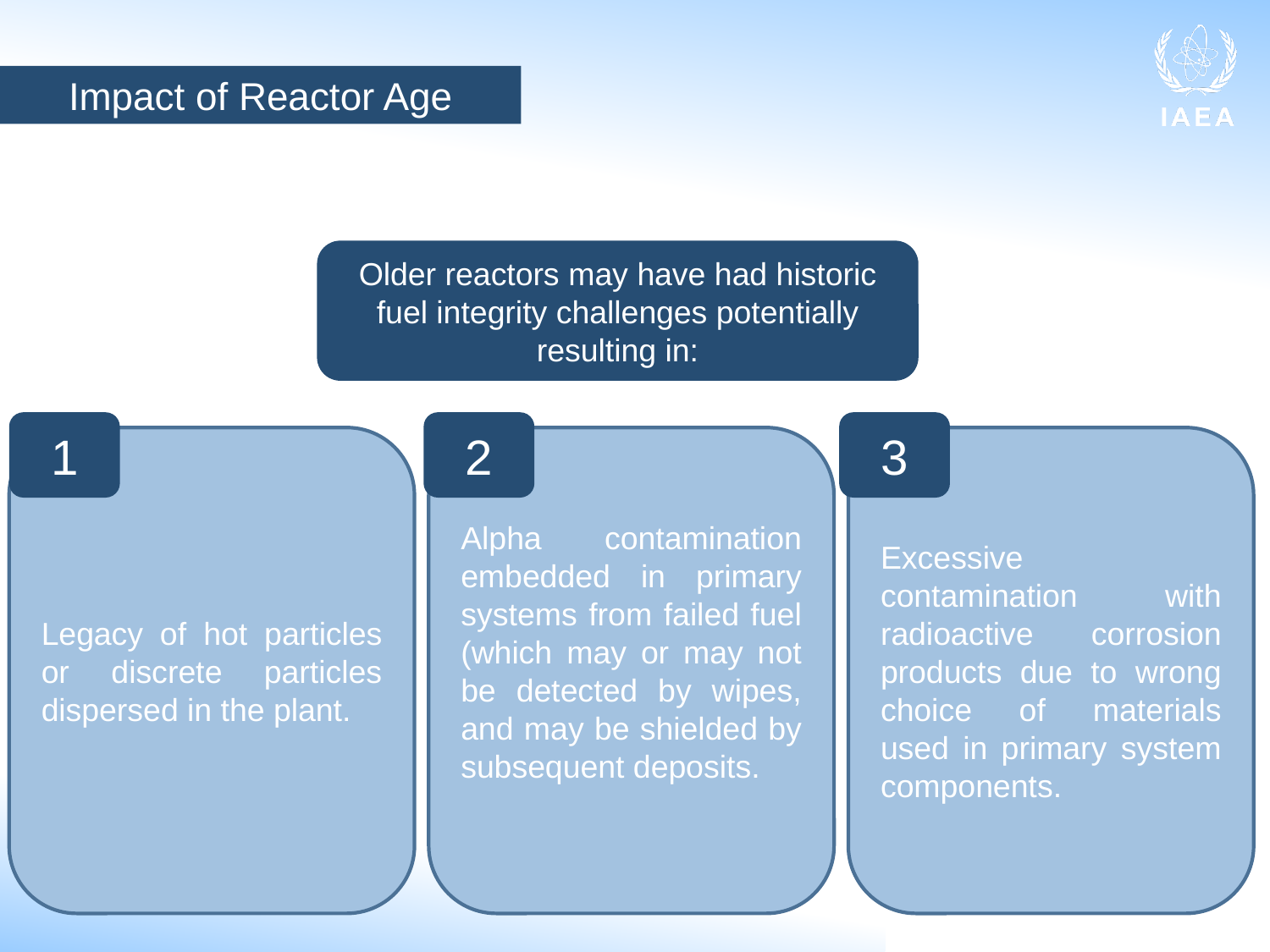

Impact of Reactor Age

Older reactors may have had historic fuel integrity challenges potentially resulting in:

1
3
2
Legacy of hot particles or discrete particles dispersed in the plant.
Alpha contamination embedded in primary systems from failed fuel (which may or may not be detected by wipes, and may be shielded by subsequent deposits.

Excessive contamination with radioactive corrosion products due to wrong choice of materials used in primary system components.